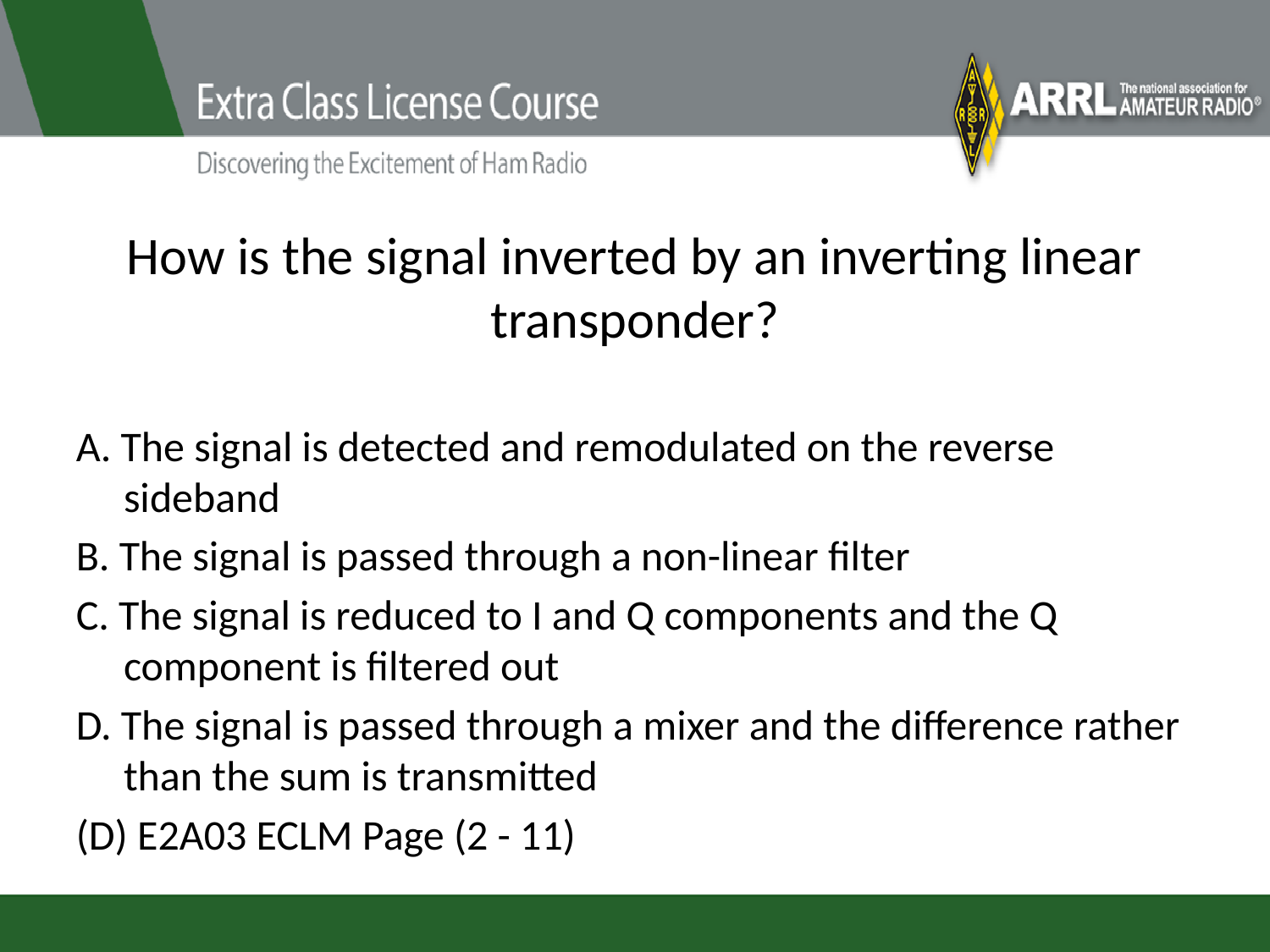

# How is the signal inverted by an inverting linear transponder?
A. The signal is detected and remodulated on the reverse sideband
B. The signal is passed through a non-linear filter
C. The signal is reduced to I and Q components and the Q component is filtered out
D. The signal is passed through a mixer and the difference rather than the sum is transmitted
(D) E2A03 ECLM Page (2 - 11)